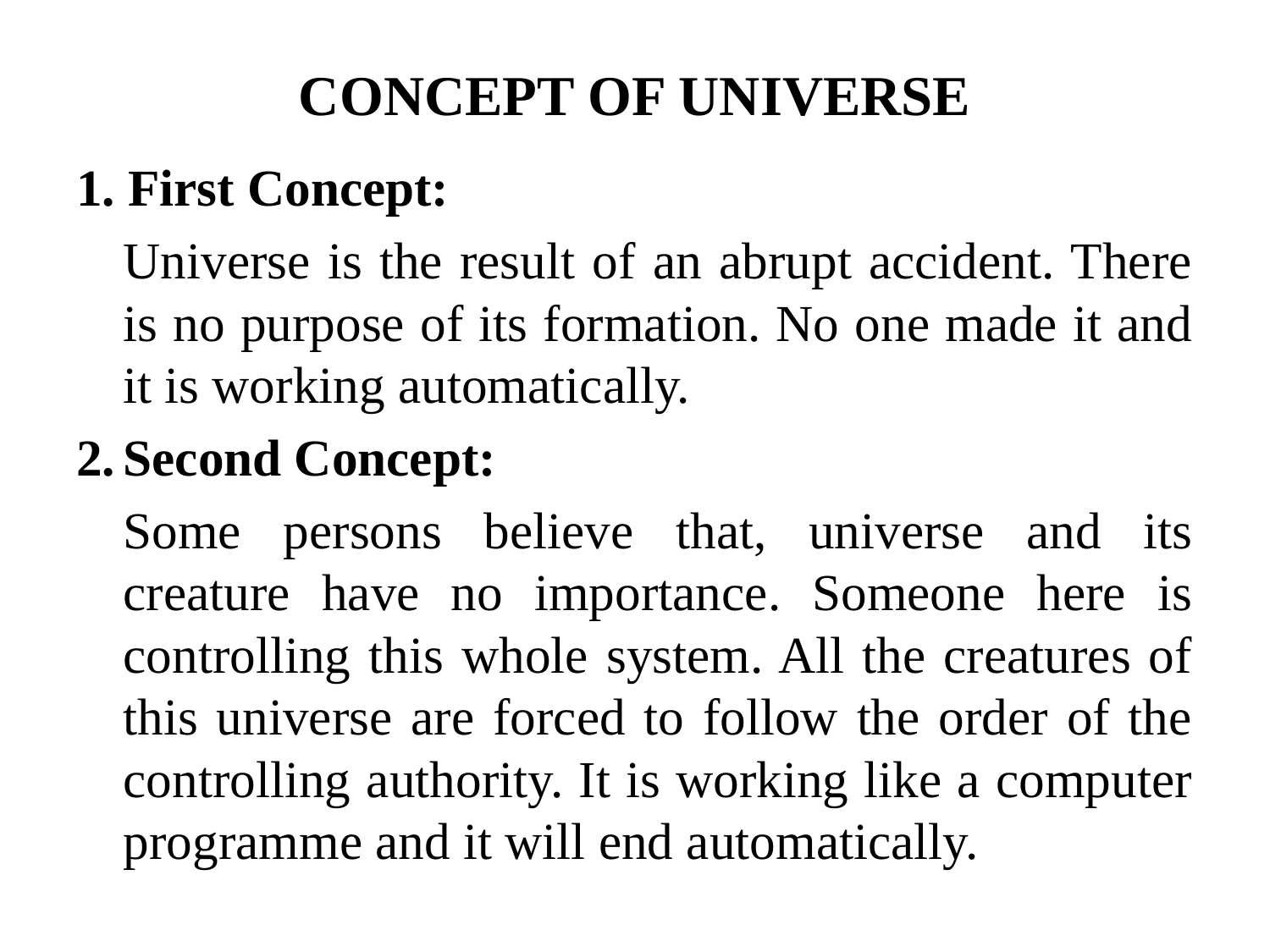

# CONCEPT OF UNIVERSE
1. First Concept:
	Universe is the result of an abrupt accident. There is no purpose of its formation. No one made it and it is working automatically.
2.	Second Concept:
	Some persons believe that, universe and its creature have no importance. Someone here is controlling this whole system. All the creatures of this universe are forced to follow the order of the controlling authority. It is working like a computer programme and it will end automatically.